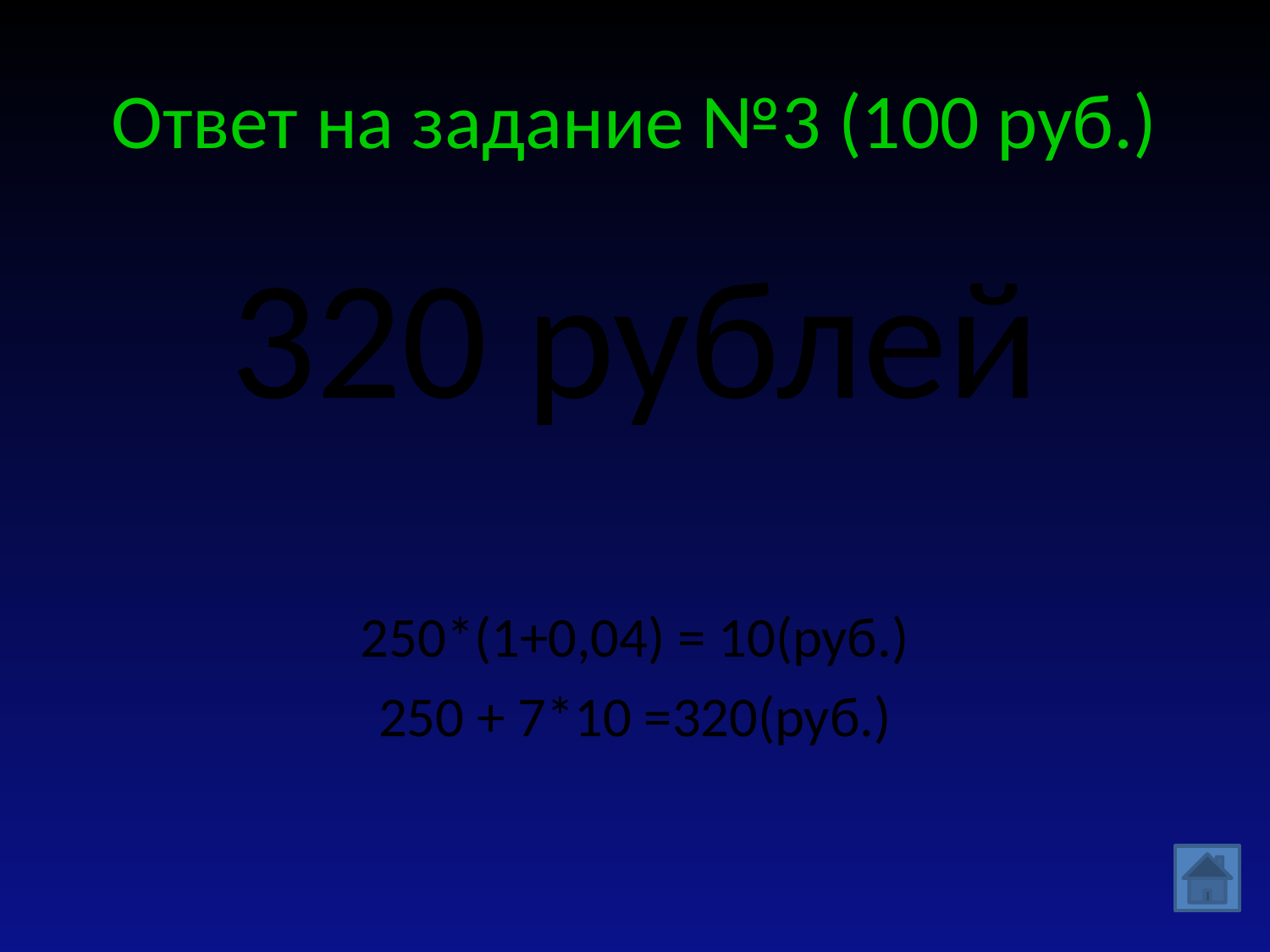

# Ответ на задание №3 (100 руб.)
320 рублей

250*(1+0,04) = 10(руб.)
250 + 7*10 =320(руб.)